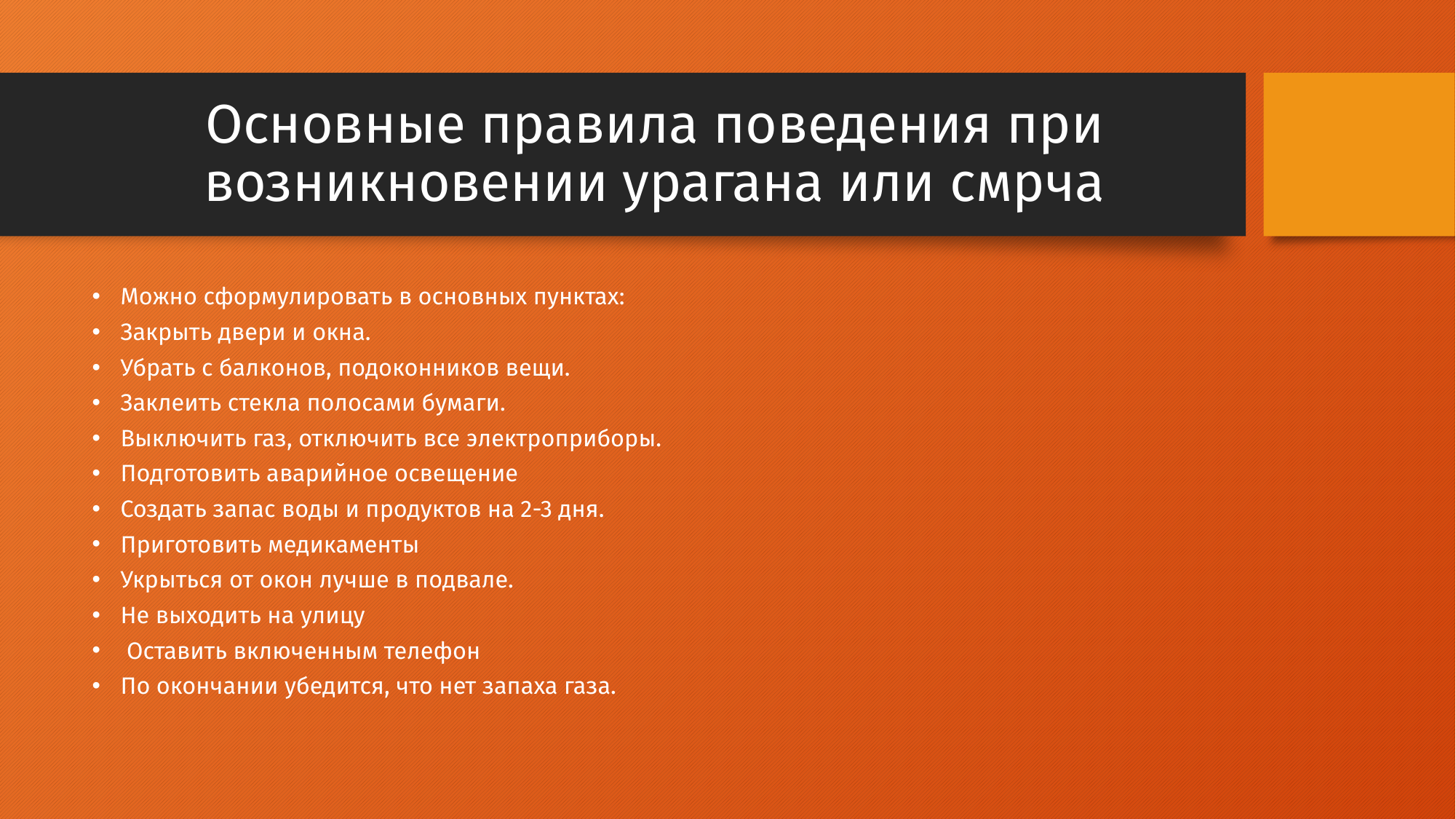

# Основные правила поведения при возникновении урагана или смрча
Можно сформулировать в основных пунктах:
Закрыть двери и окна.
Убрать с балконов, подоконников вещи.
Заклеить стекла полосами бумаги.
Выключить газ, отключить все электроприборы.
Подготовить аварийное освещение
Создать запас воды и продуктов на 2-3 дня.
Приготовить медикаменты
Укрыться от окон лучше в подвале.
Не выходить на улицу
 Оставить включенным телефон
По окончании убедится, что нет запаха газа.